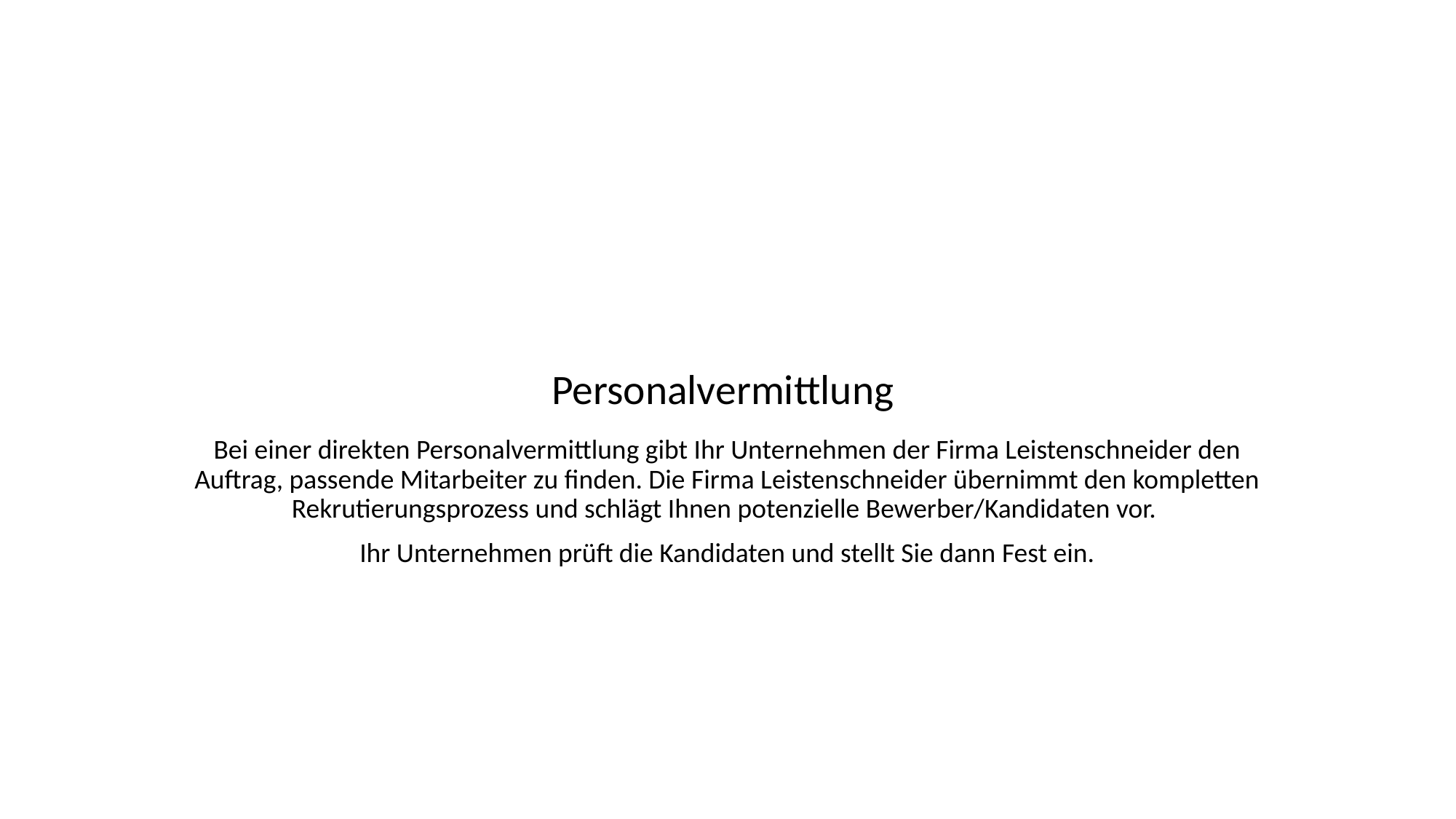

# Personalvermittlung
Bei einer direkten Personalvermittlung gibt Ihr Unternehmen der Firma Leistenschneider den Auftrag, passende Mitarbeiter zu finden. Die Firma Leistenschneider übernimmt den kompletten Rekrutierungsprozess und schlägt Ihnen potenzielle Bewerber/Kandidaten vor.
Ihr Unternehmen prüft die Kandidaten und stellt Sie dann Fest ein.